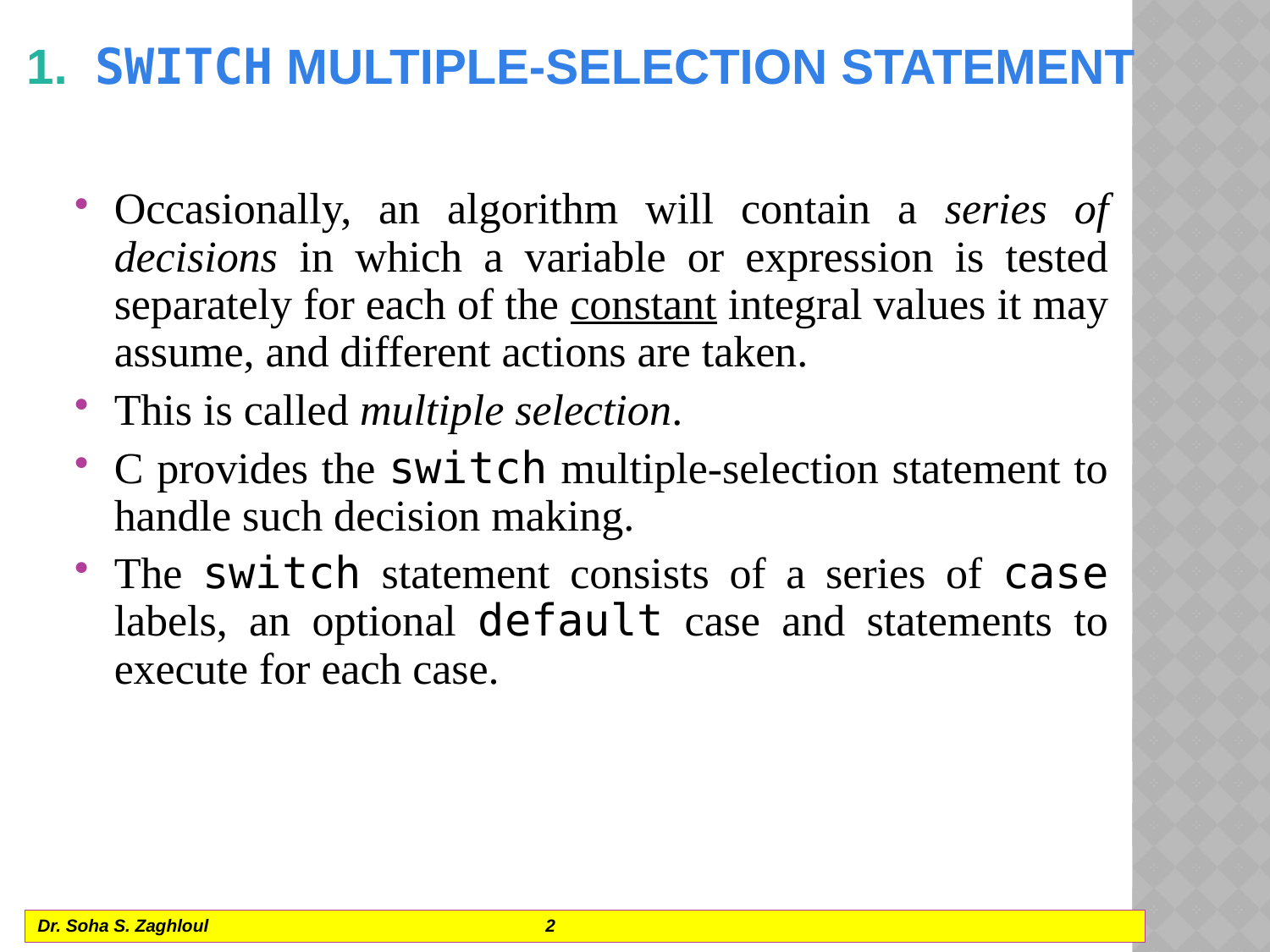

# 1.  switch Multiple-Selection Statement
Occasionally, an algorithm will contain a series of decisions in which a variable or expression is tested separately for each of the constant integral values it may assume, and different actions are taken.
This is called multiple selection.
C provides the switch multiple-selection statement to handle such decision making.
The switch statement consists of a series of case labels, an optional default case and statements to execute for each case.
Dr. Soha S. Zaghloul			2
©1992-2013 by Pearson Education, Inc. All Rights Reserved.